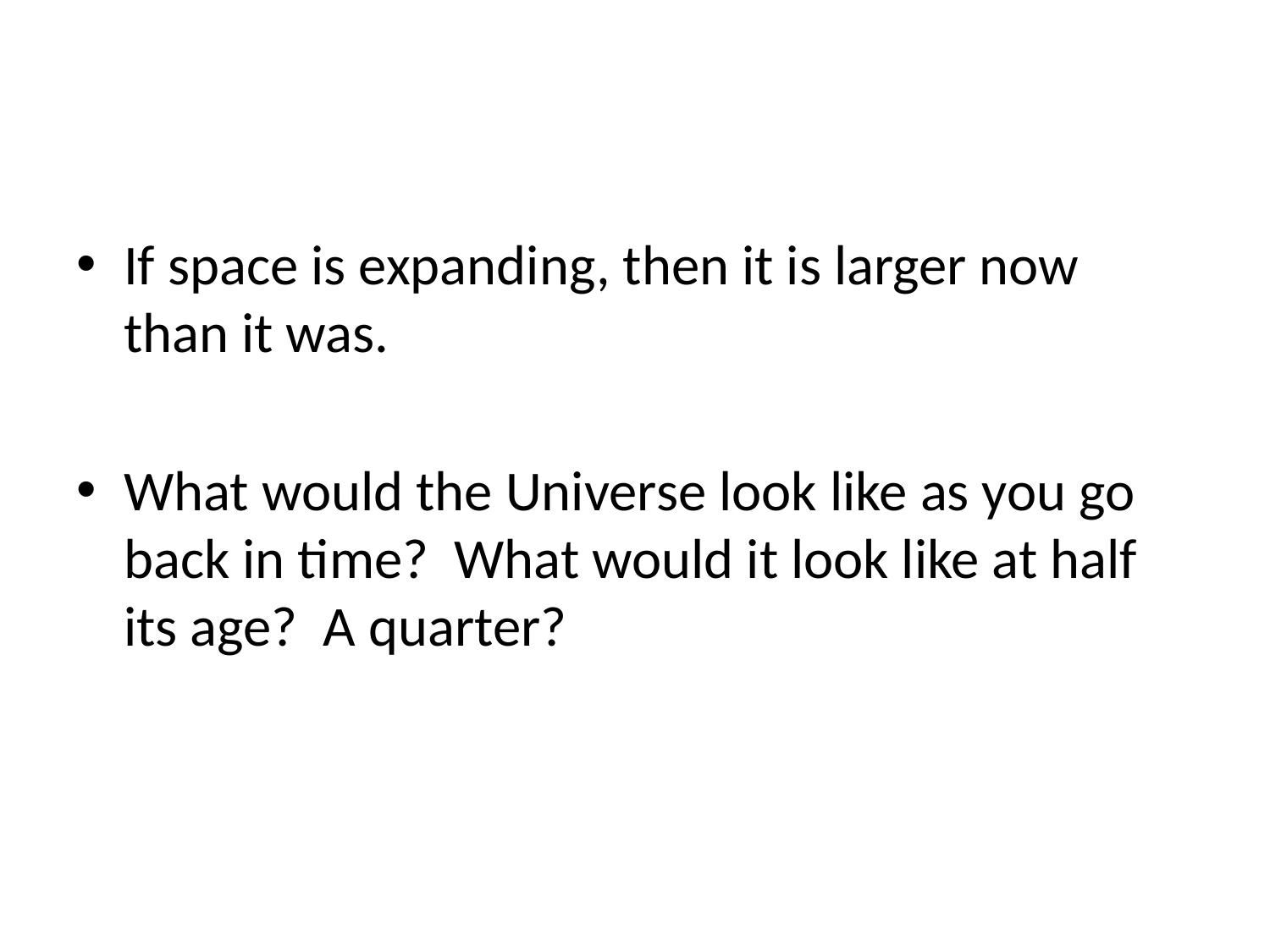

#
If space is expanding, then it is larger now than it was.

What would the Universe look like as you go back in time?  What would it look like at half its age?  A quarter?